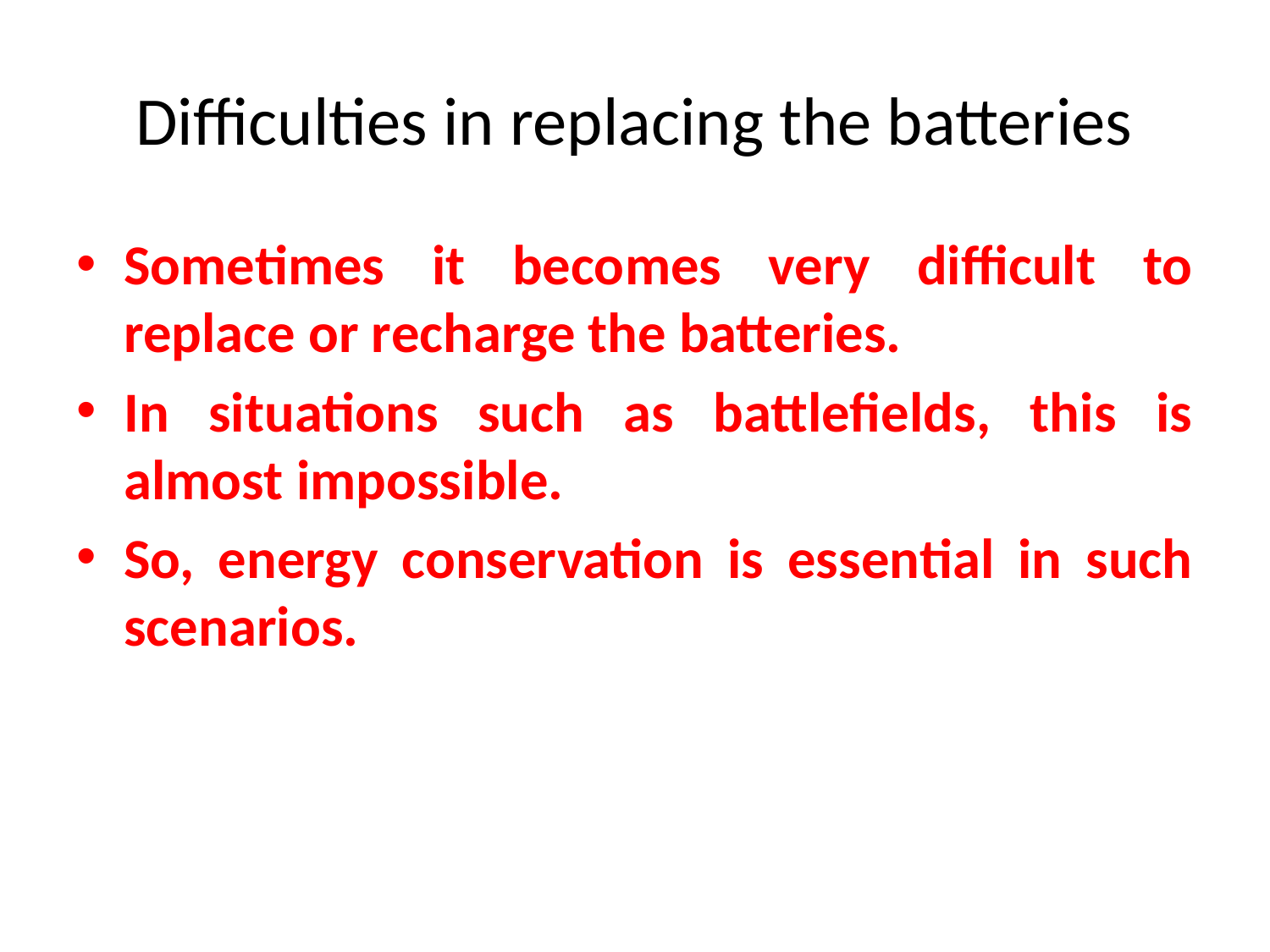

# Difficulties in replacing the batteries
Sometimes it becomes very difficult to replace or recharge the batteries.
In situations such as battlefields, this is almost impossible.
So, energy conservation is essential in such scenarios.